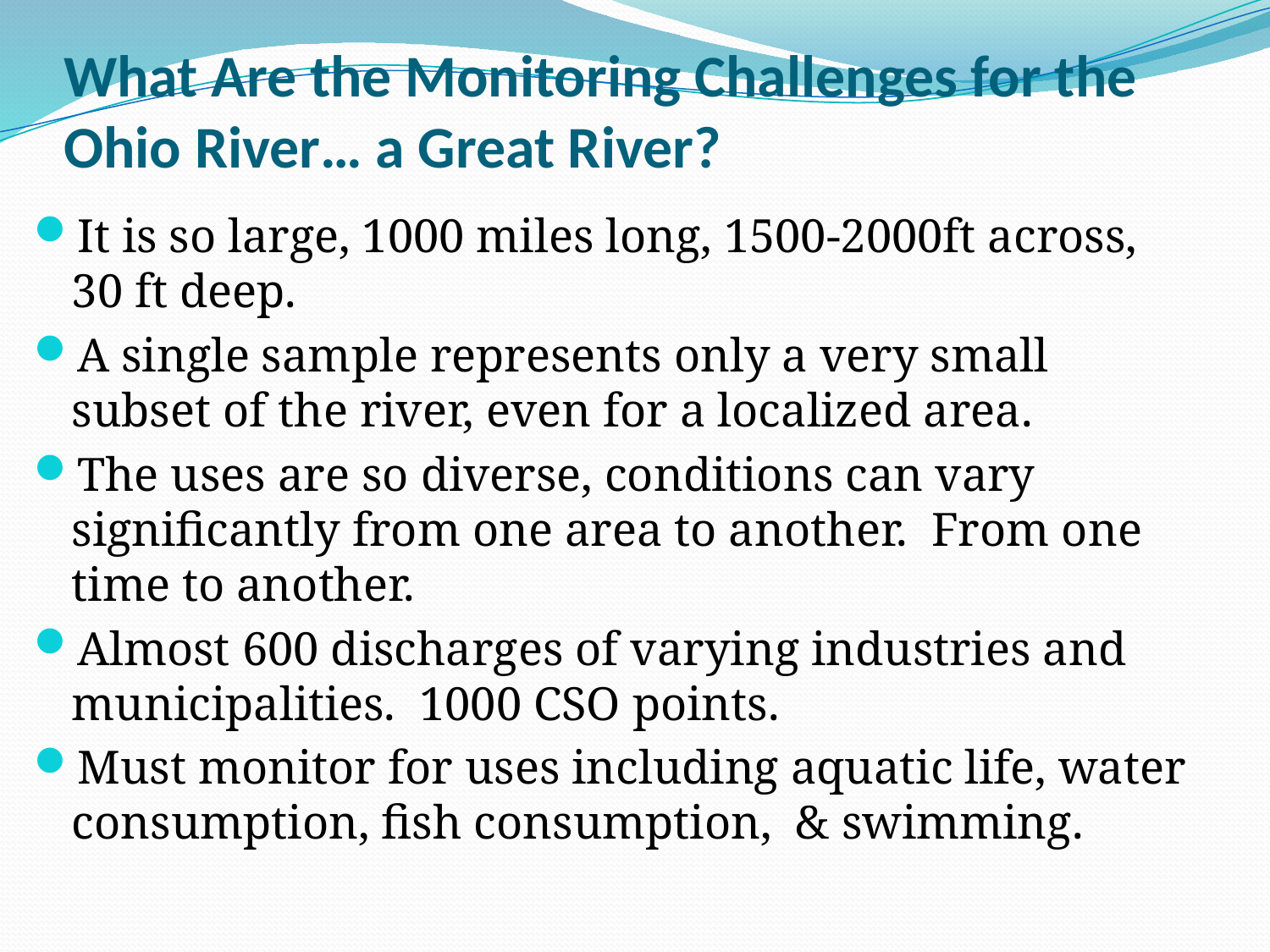

# What Are the Monitoring Challenges for the Ohio River… a Great River?
It is so large, 1000 miles long, 1500-2000ft across, 30 ft deep.
A single sample represents only a very small subset of the river, even for a localized area.
The uses are so diverse, conditions can vary significantly from one area to another.  From one time to another.
Almost 600 discharges of varying industries and municipalities.  1000 CSO points.
Must monitor for uses including aquatic life, water consumption, fish consumption,  & swimming.